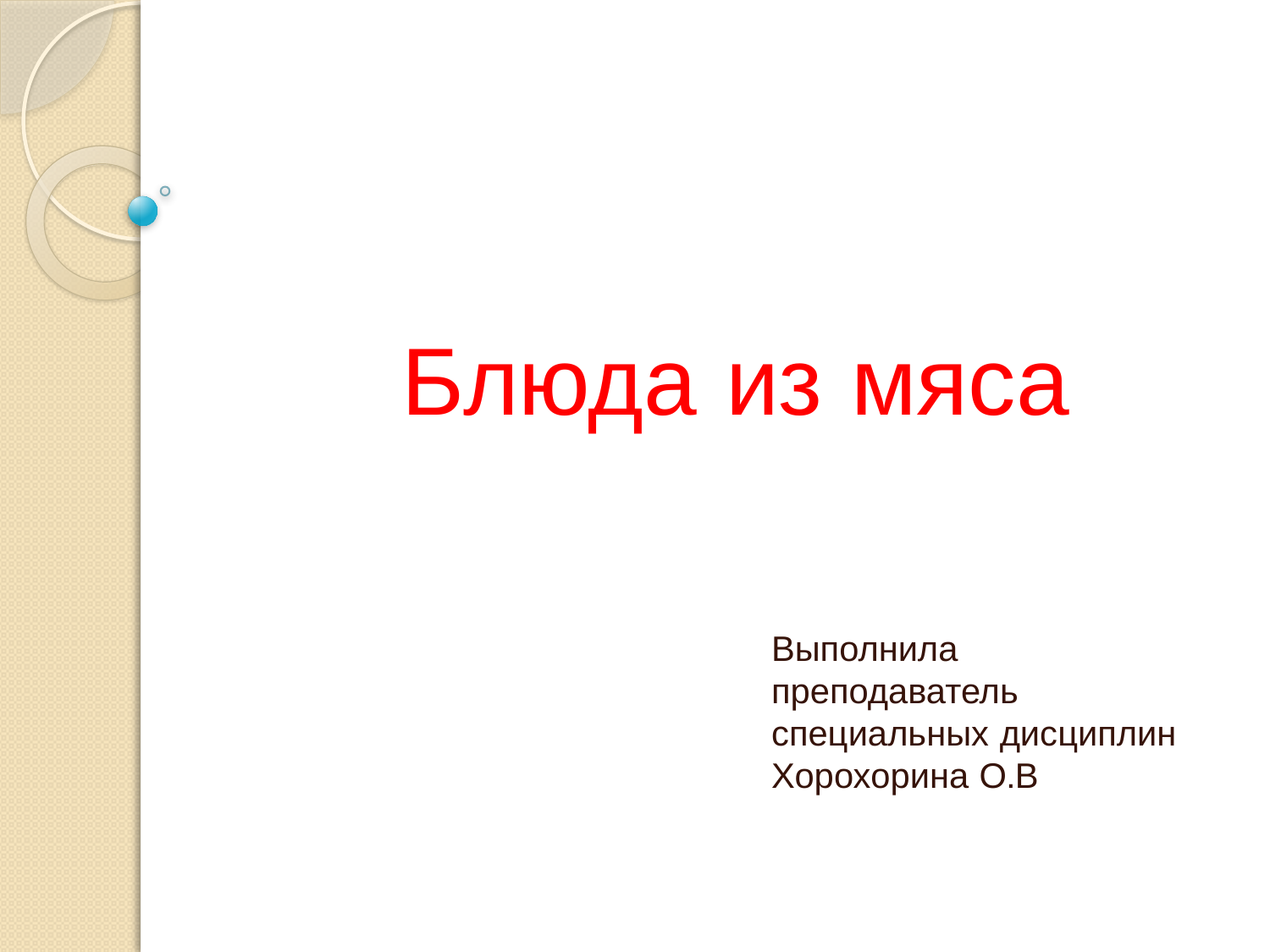

# Блюда из мяса
Выполнила преподаватель специальных дисциплин  Хорохорина О.В